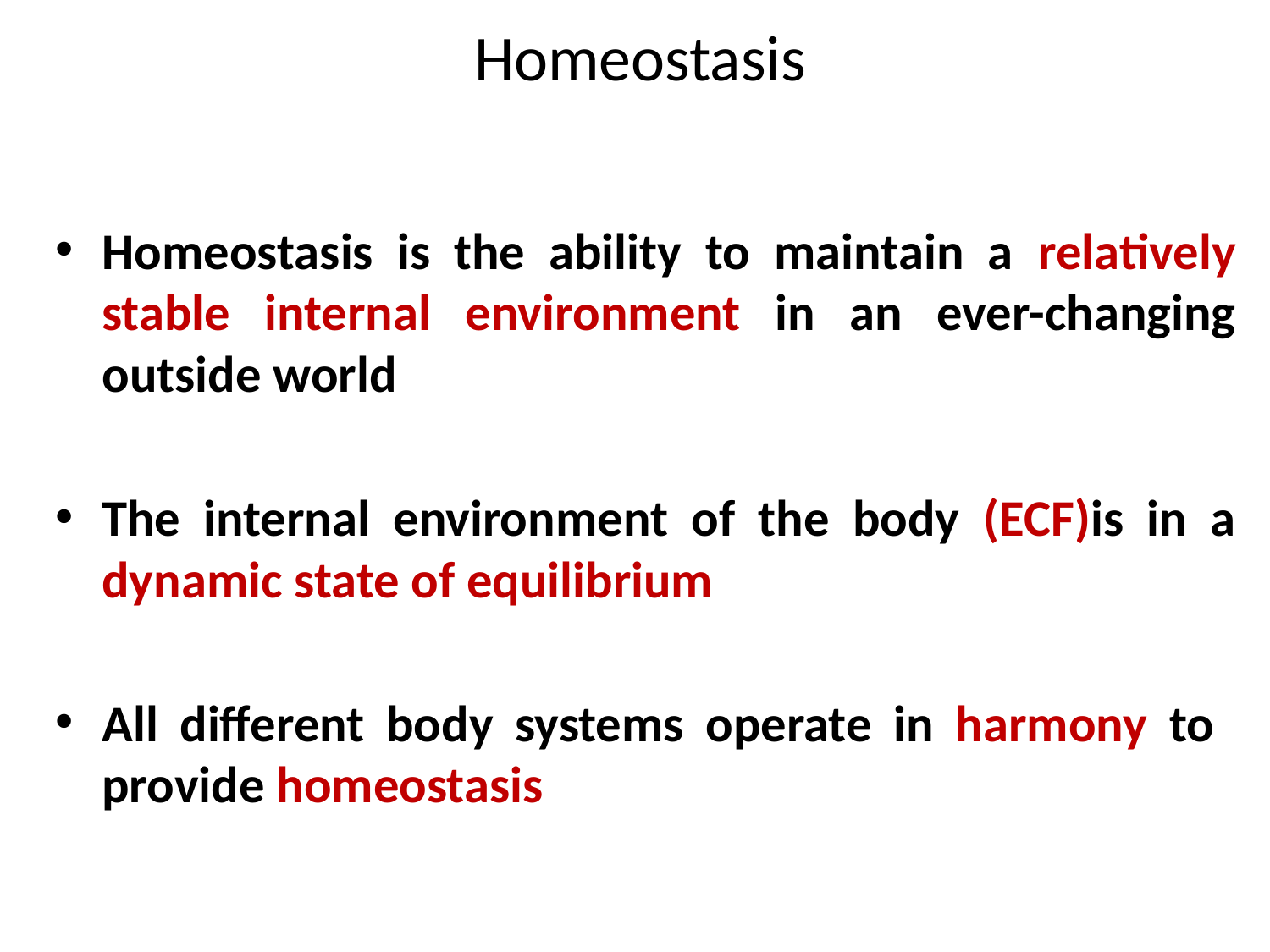

# Homeostasis
Homeostasis is the ability to maintain a relatively stable internal environment in an ever-changing outside world

The internal environment of the body (ECF)is in a dynamic state of equilibrium

All different body systems operate in harmony to  provide homeostasis